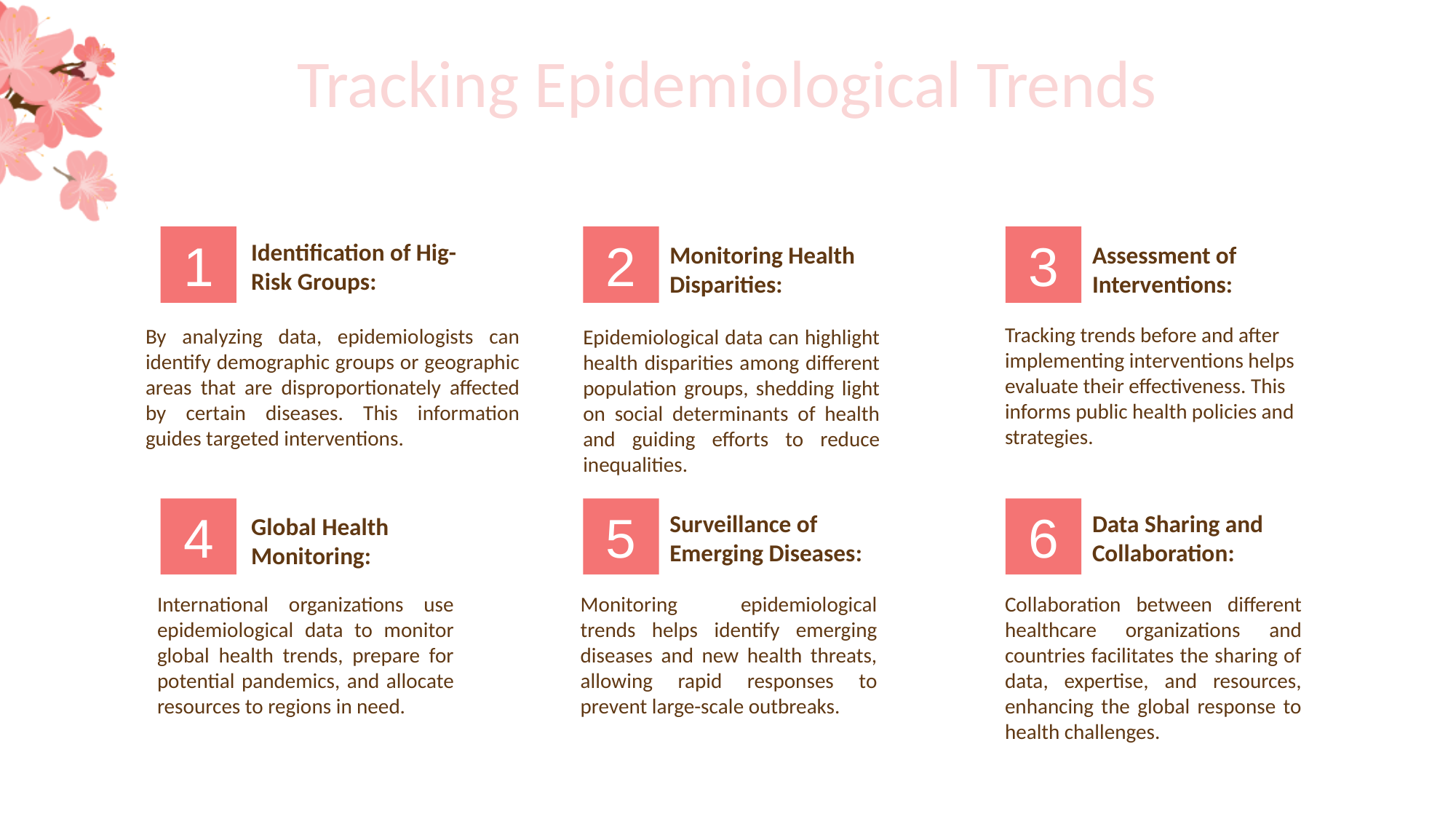

# Tracking Epidemiological Trends
1
2
3
Identification of Hig-Risk Groups:
Monitoring Health Disparities:
Assessment of Interventions:
Tracking trends before and after implementing interventions helps evaluate their effectiveness. This informs public health policies and strategies.
By analyzing data, epidemiologists can identify demographic groups or geographic areas that are disproportionately affected by certain diseases. This information guides targeted interventions.
Epidemiological data can highlight health disparities among different population groups, shedding light on social determinants of health and guiding efforts to reduce inequalities.
4
5
6
Surveillance of Emerging Diseases:
Data Sharing and Collaboration:
Global Health Monitoring:
International organizations use epidemiological data to monitor global health trends, prepare for potential pandemics, and allocate resources to regions in need.
Monitoring epidemiological trends helps identify emerging diseases and new health threats, allowing rapid responses to prevent large-scale outbreaks.
Collaboration between different healthcare organizations and countries facilitates the sharing of data, expertise, and resources, enhancing the global response to health challenges.